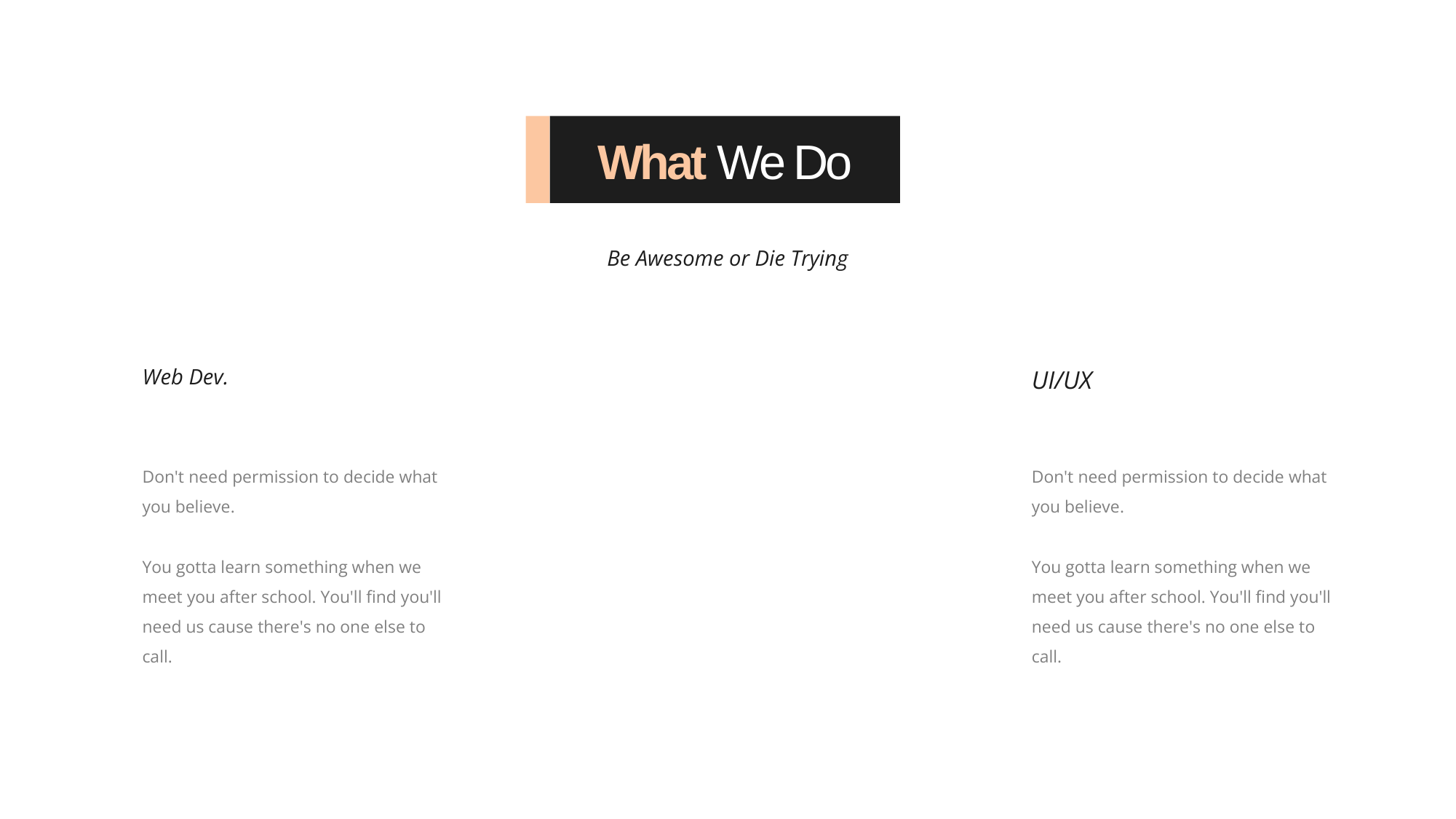

What We Do
Be Awesome or Die Trying
Web Dev.
UI/UX

Don't need permission to decide what you believe.

You gotta learn something when we meet you after school. You'll find you'll need us cause there's no one else to call.
Don't need permission to decide what you believe.

You gotta learn something when we meet you after school. You'll find you'll need us cause there's no one else to call.